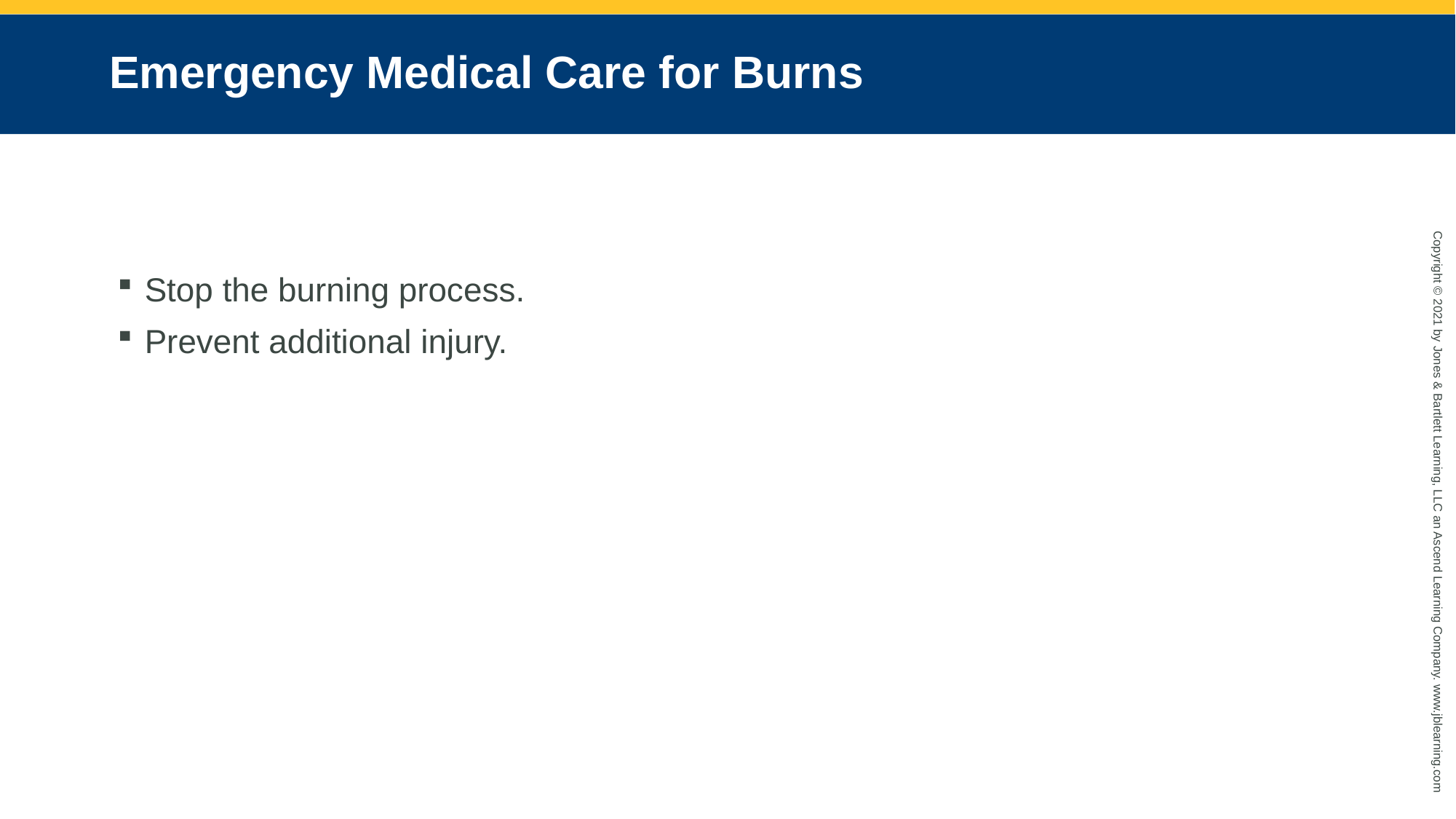

# Emergency Medical Care for Burns
Stop the burning process.
Prevent additional injury.